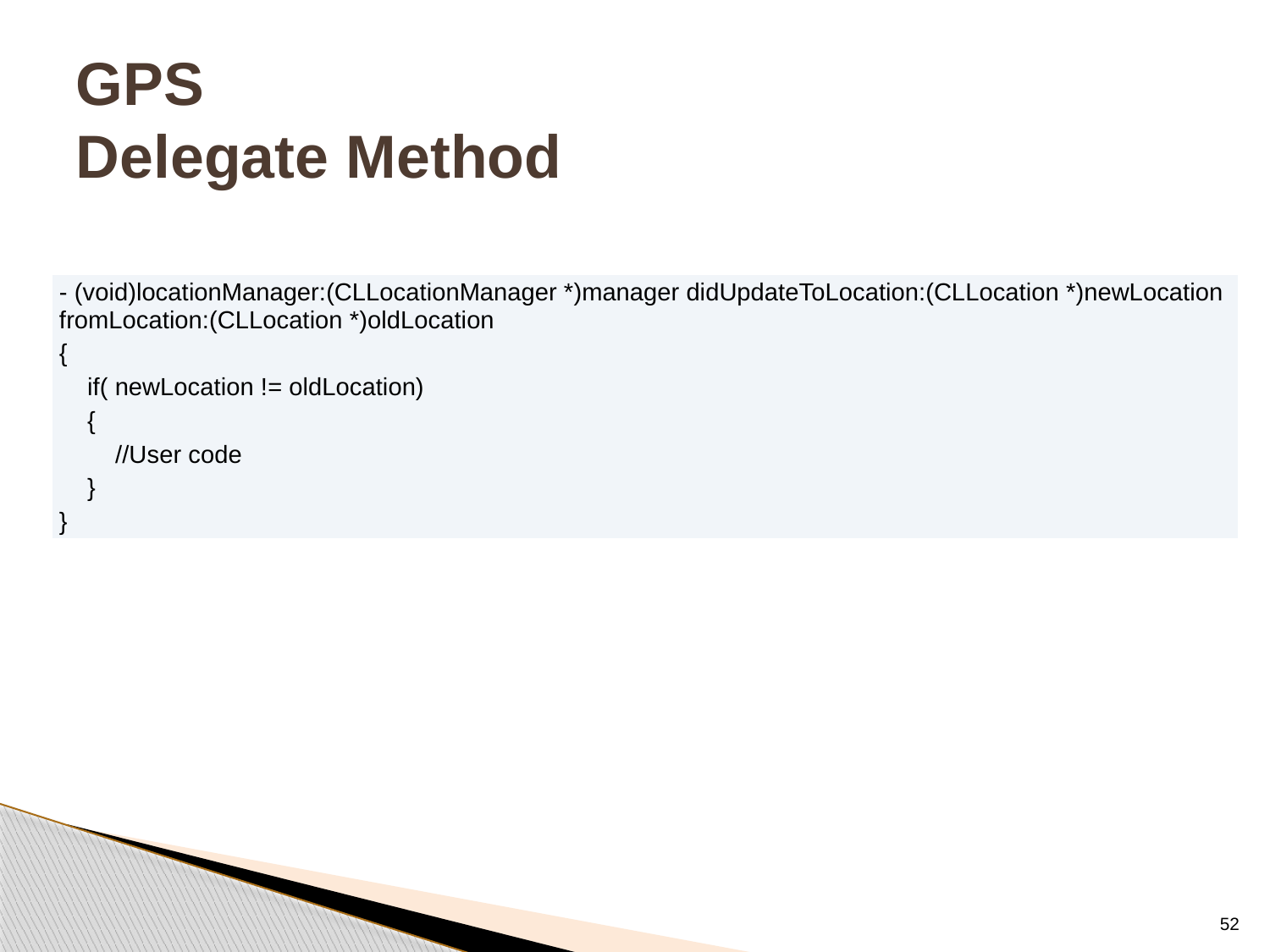

# GPS Delegate Method
| - (void)locationManager:(CLLocationManager \*)manager didUpdateToLocation:(CLLocation \*)newLocation fromLocation:(CLLocation \*)oldLocation |
| --- |
| { |
| if( newLocation != oldLocation) |
| { |
| //User code |
| } |
| } |
52